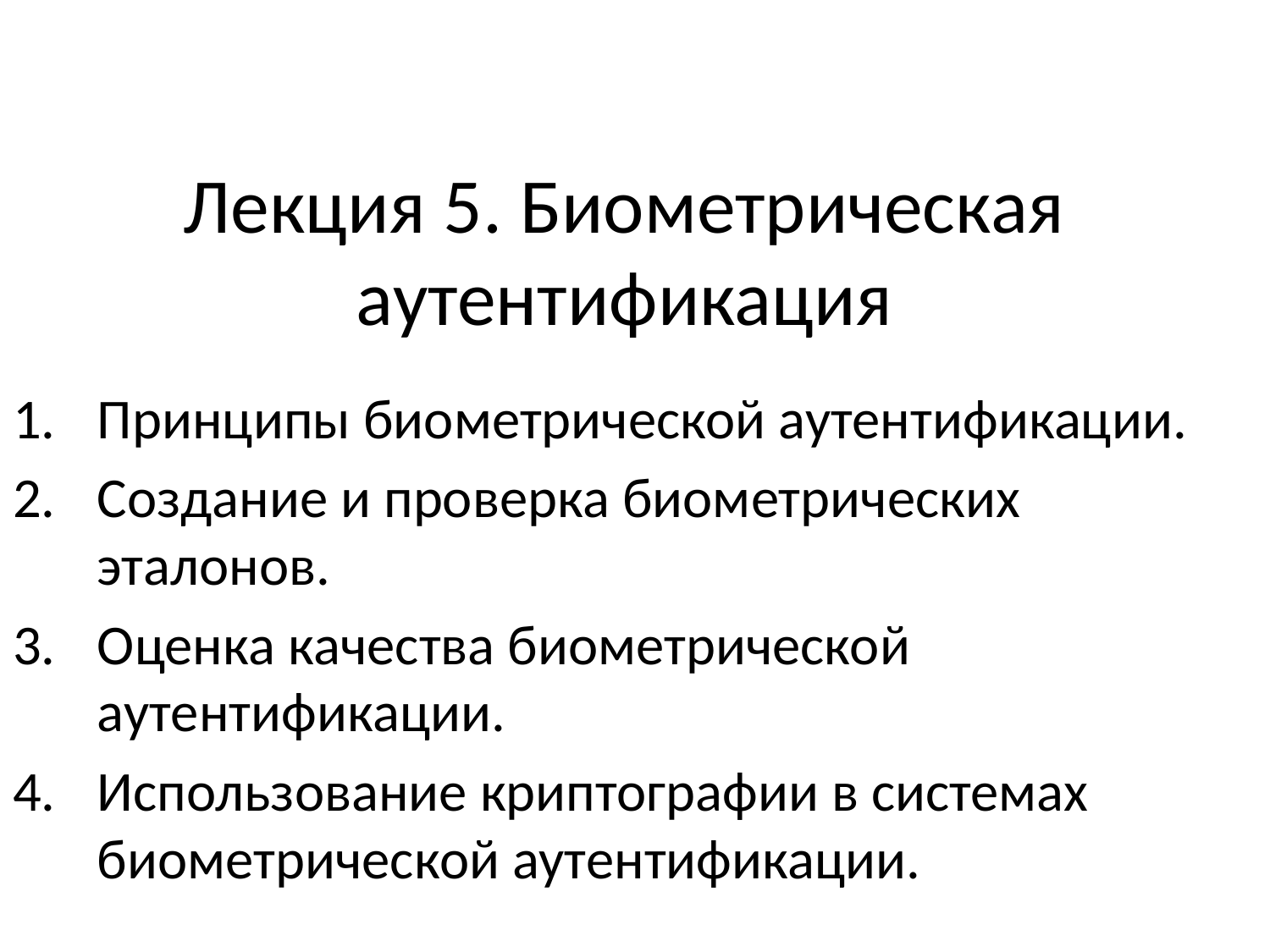

# Лекция 5. Биометрическая аутентификация
Принципы биометрической аутентификации.
Создание и проверка биометрических эталонов.
Оценка качества биометрической аутентификации.
Использование криптографии в системах биометрической аутентификации.